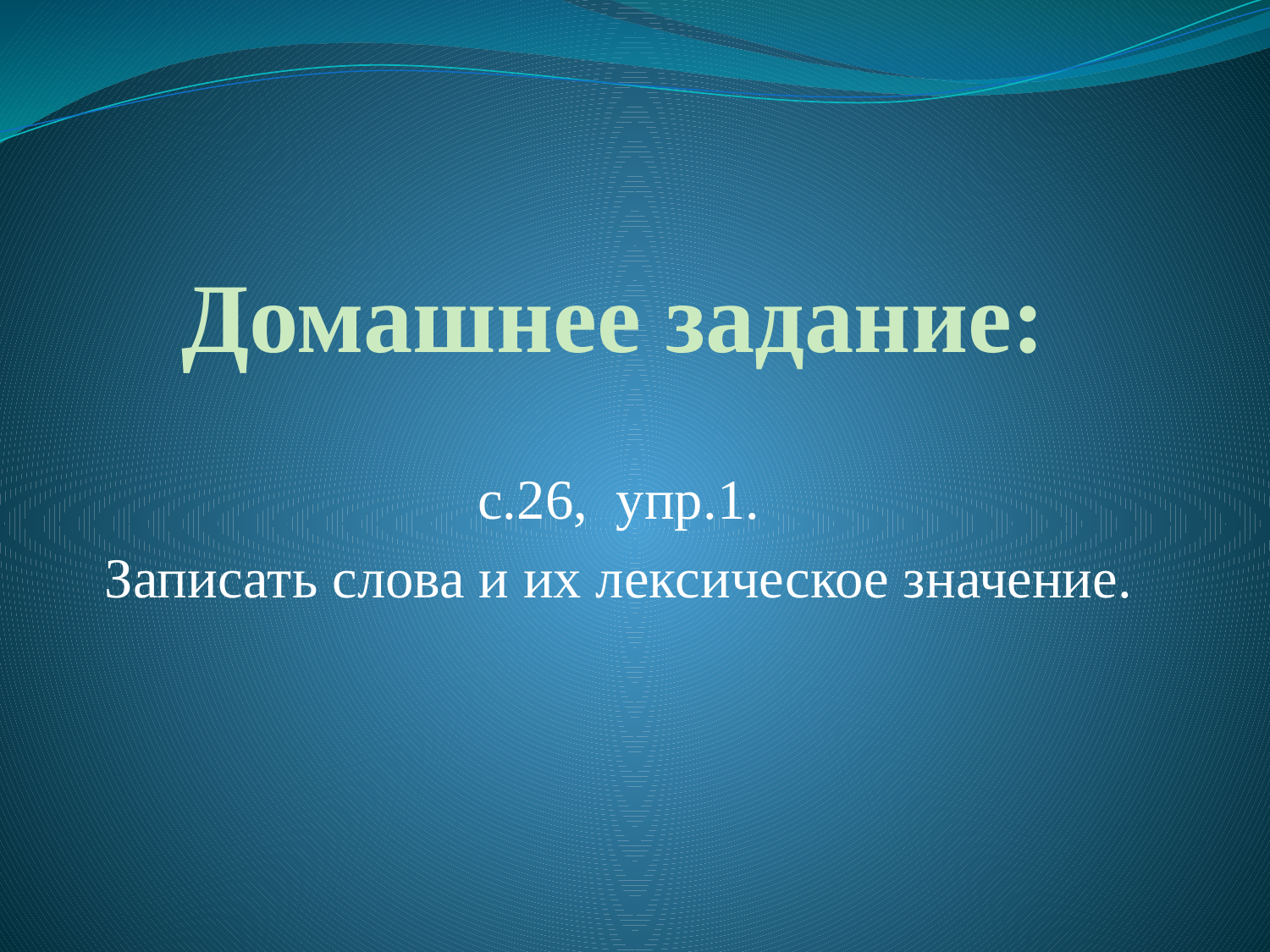

# Домашнее задание:
с.26,  упр.1.
Записать слова и их лексическое значение.